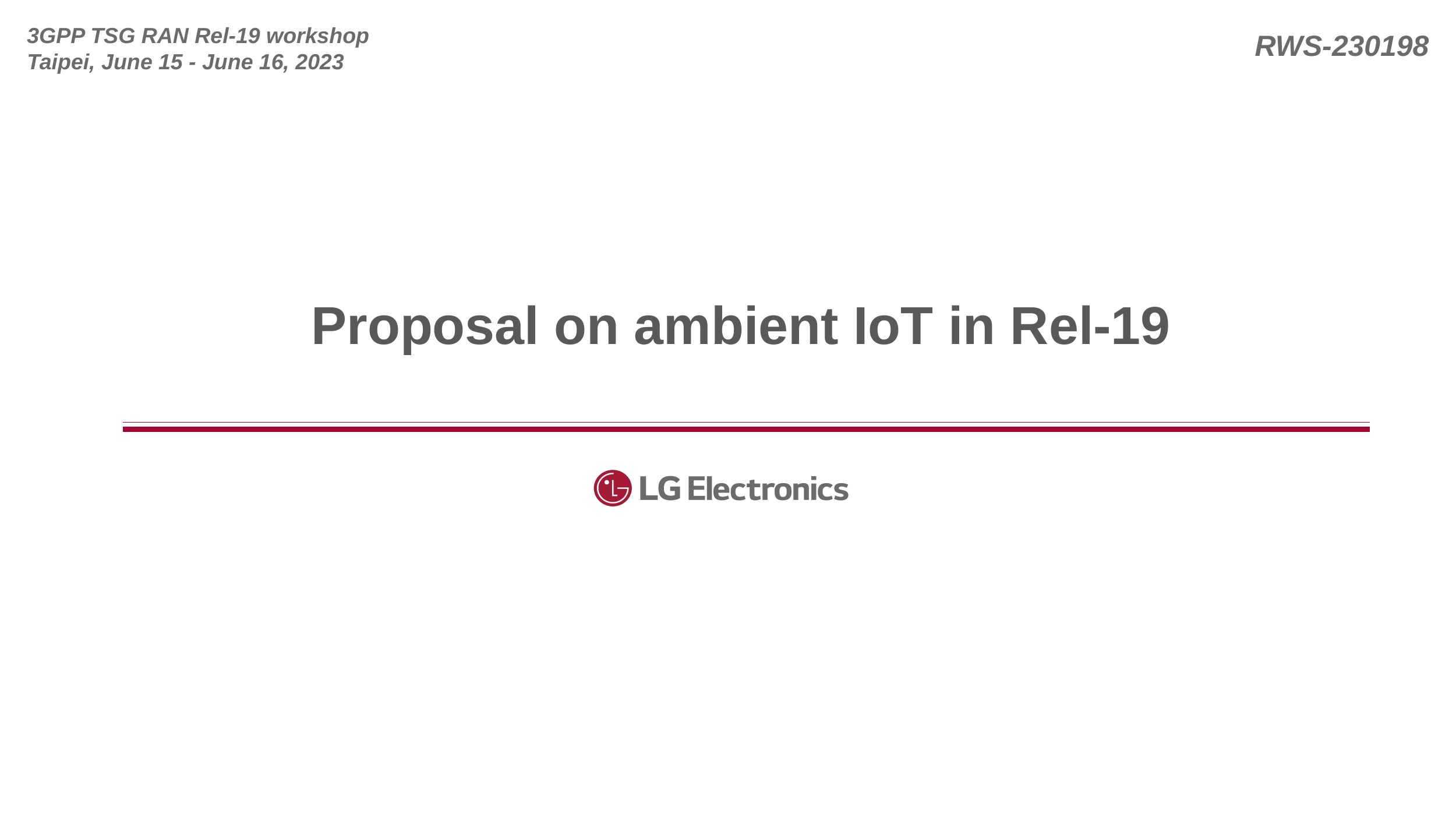

# Proposal on ambient IoT in Rel-19